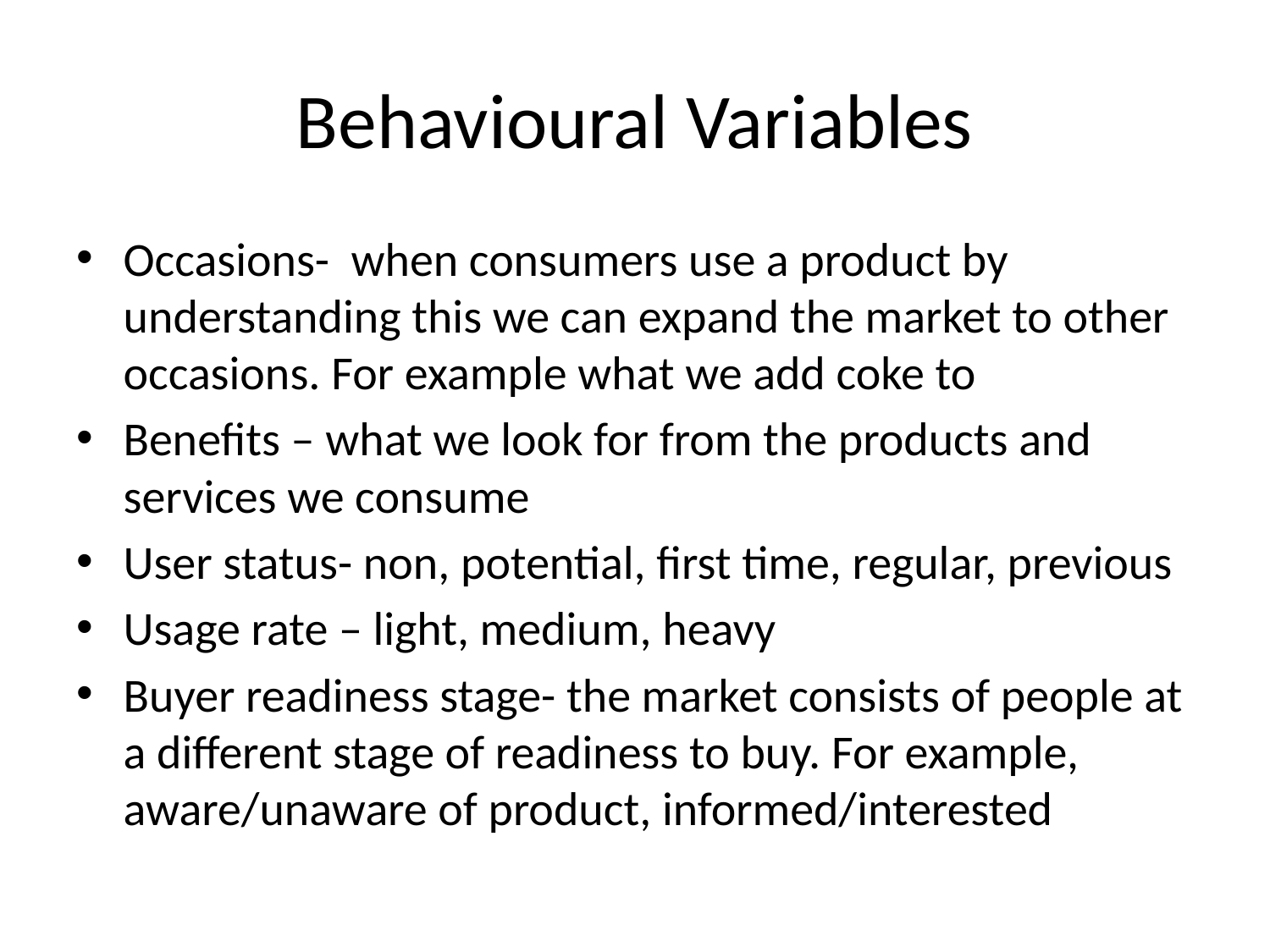

# Behavioural Variables
Occasions-  when consumers use a product by understanding this we can expand the market to other occasions. For example what we add coke to
Benefits – what we look for from the products and services we consume
User status- non, potential, first time, regular, previous
Usage rate – light, medium, heavy
Buyer readiness stage- the market consists of people at a different stage of readiness to buy. For example, aware/unaware of product, informed/interested